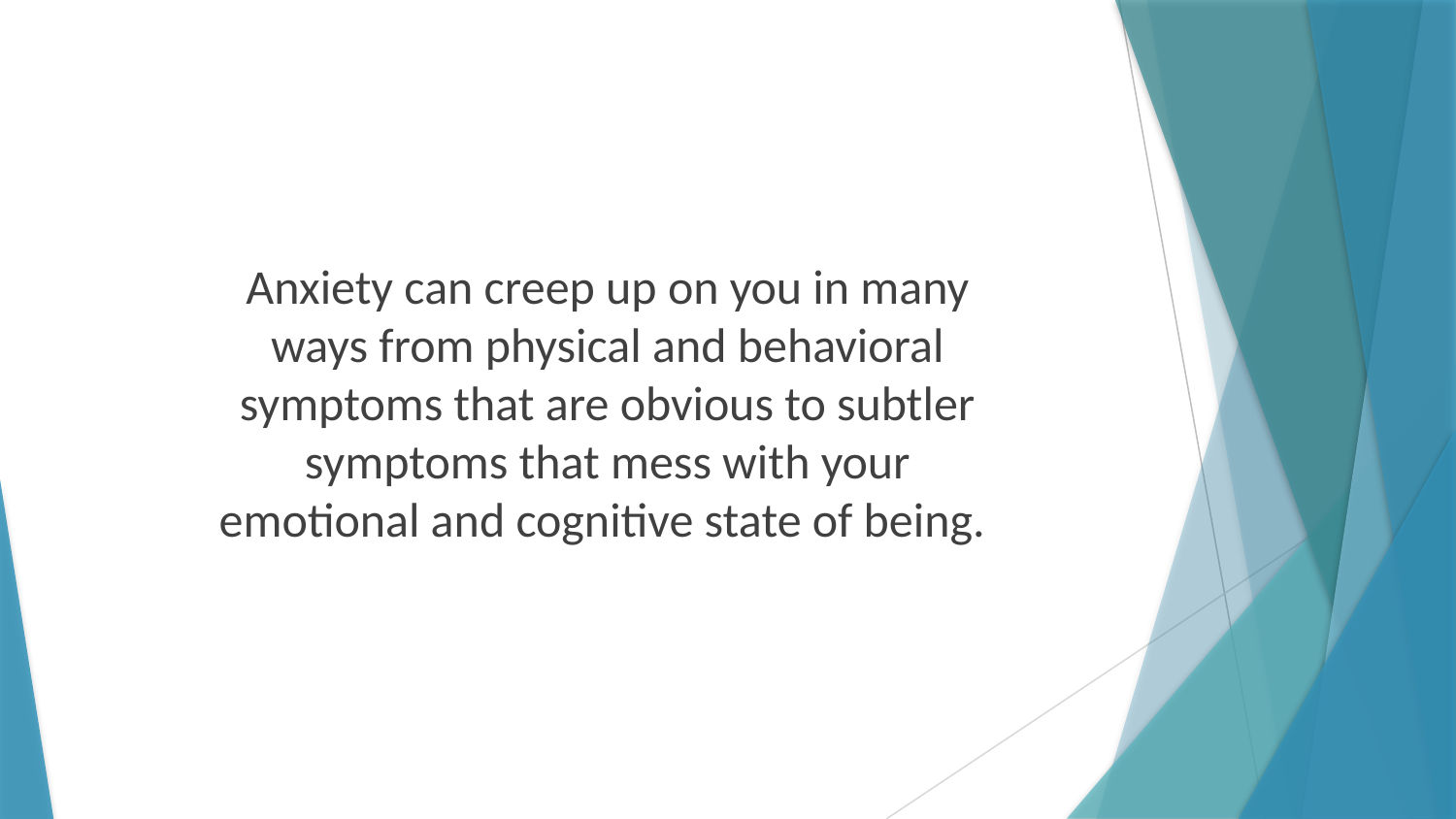

Anxiety can creep up on you in many ways from physical and behavioral symptoms that are obvious to subtler symptoms that mess with your emotional and cognitive state of being.